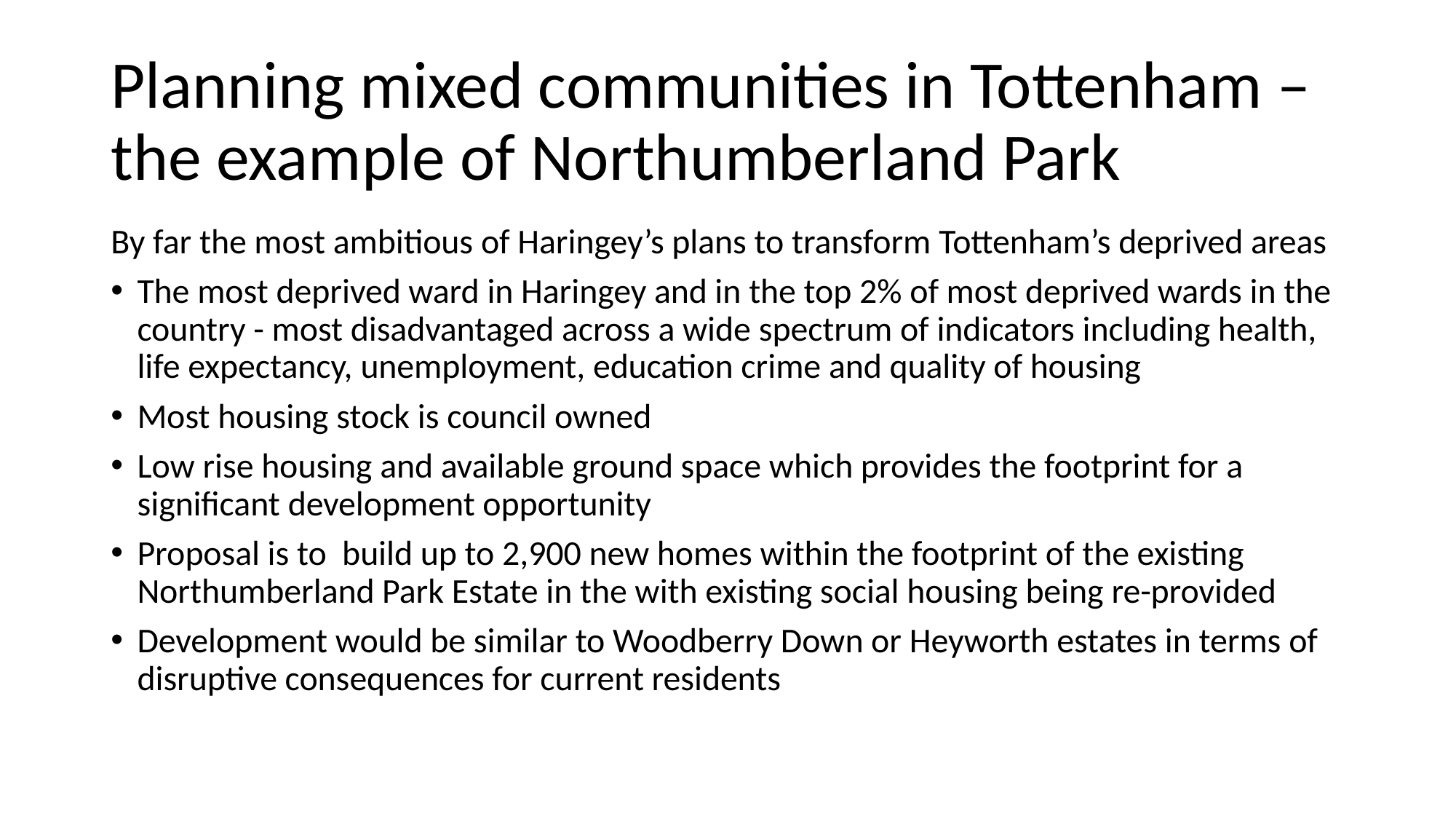

# Planning mixed communities in Tottenham –  the example of Northumberland Park
By far the most ambitious of Haringey’s plans to transform Tottenham’s deprived areas
The most deprived ward in Haringey and in the top 2% of most deprived wards in the country - most disadvantaged across a wide spectrum of indicators including health, life expectancy, unemployment, education crime and quality of housing
Most housing stock is council owned
Low rise housing and available ground space which provides the footprint for a significant development opportunity
Proposal is to  build up to 2,900 new homes within the footprint of the existing Northumberland Park Estate in the with existing social housing being re-provided
Development would be similar to Woodberry Down or Heyworth estates in terms of disruptive consequences for current residents